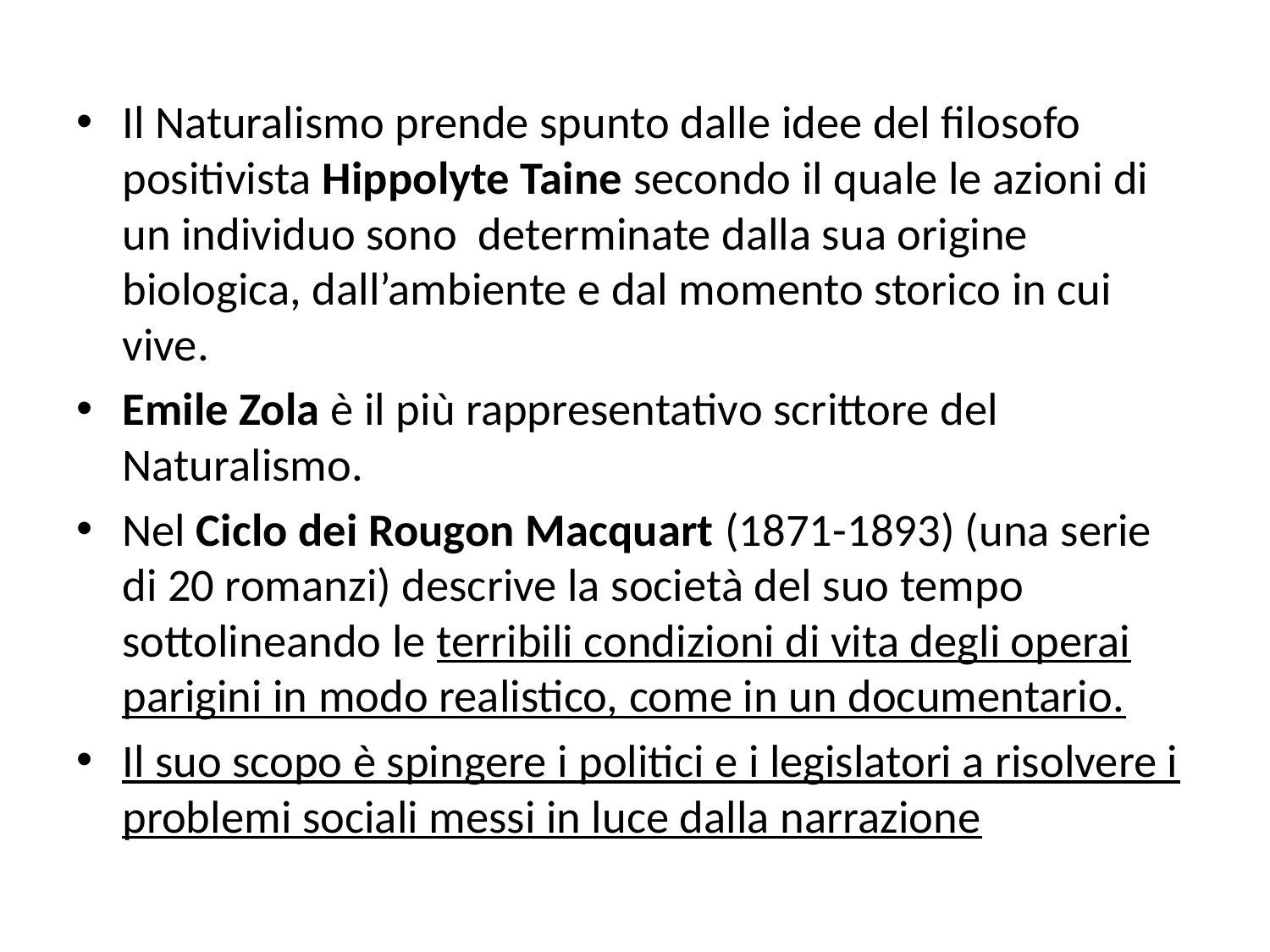

Il Naturalismo prende spunto dalle idee del filosofo positivista Hippolyte Taine secondo il quale le azioni di un individuo sono  determinate dalla sua origine biologica, dall’ambiente e dal momento storico in cui vive.
Emile Zola è il più rappresentativo scrittore del Naturalismo.
Nel Ciclo dei Rougon Macquart (1871-1893) (una serie di 20 romanzi) descrive la società del suo tempo sottolineando le terribili condizioni di vita degli operai parigini in modo realistico, come in un documentario.
Il suo scopo è spingere i politici e i legislatori a risolvere i problemi sociali messi in luce dalla narrazione